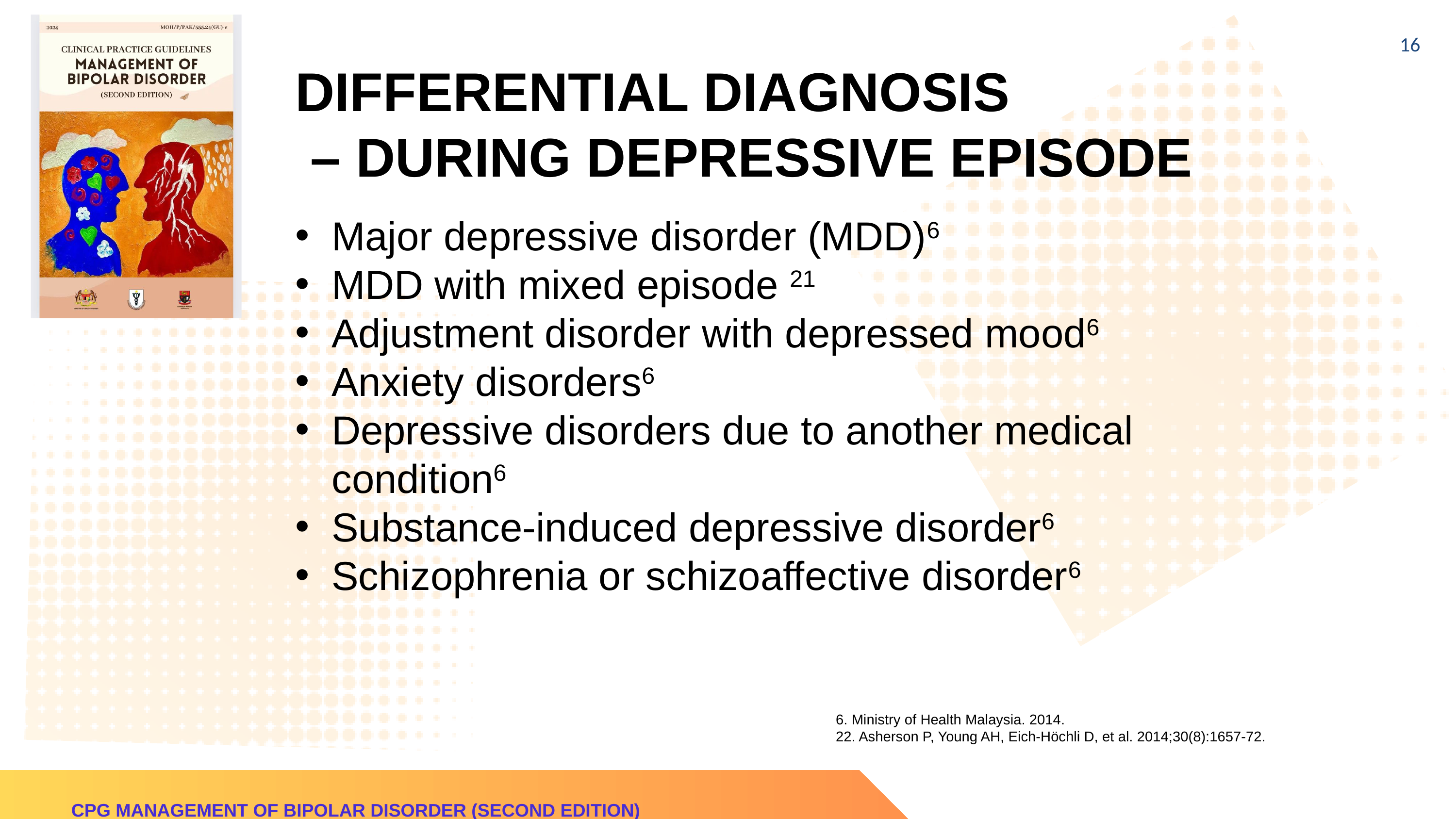

16
DIFFERENTIAL DIAGNOSIS
 – DURING DEPRESSIVE EPISODE

Major depressive disorder (MDD)6
MDD with mixed episode 21
Adjustment disorder with depressed mood6
Anxiety disorders6
Depressive disorders due to another medical condition6
Substance-induced depressive disorder6
Schizophrenia or schizoaffective disorder6

6. Ministry of Health Malaysia. 2014.
22. Asherson P, Young AH, Eich-Höchli D, et al. 2014;30(8):1657-72.

CPG MANAGEMENT OF BIPOLAR DISORDER (SECOND EDITION)